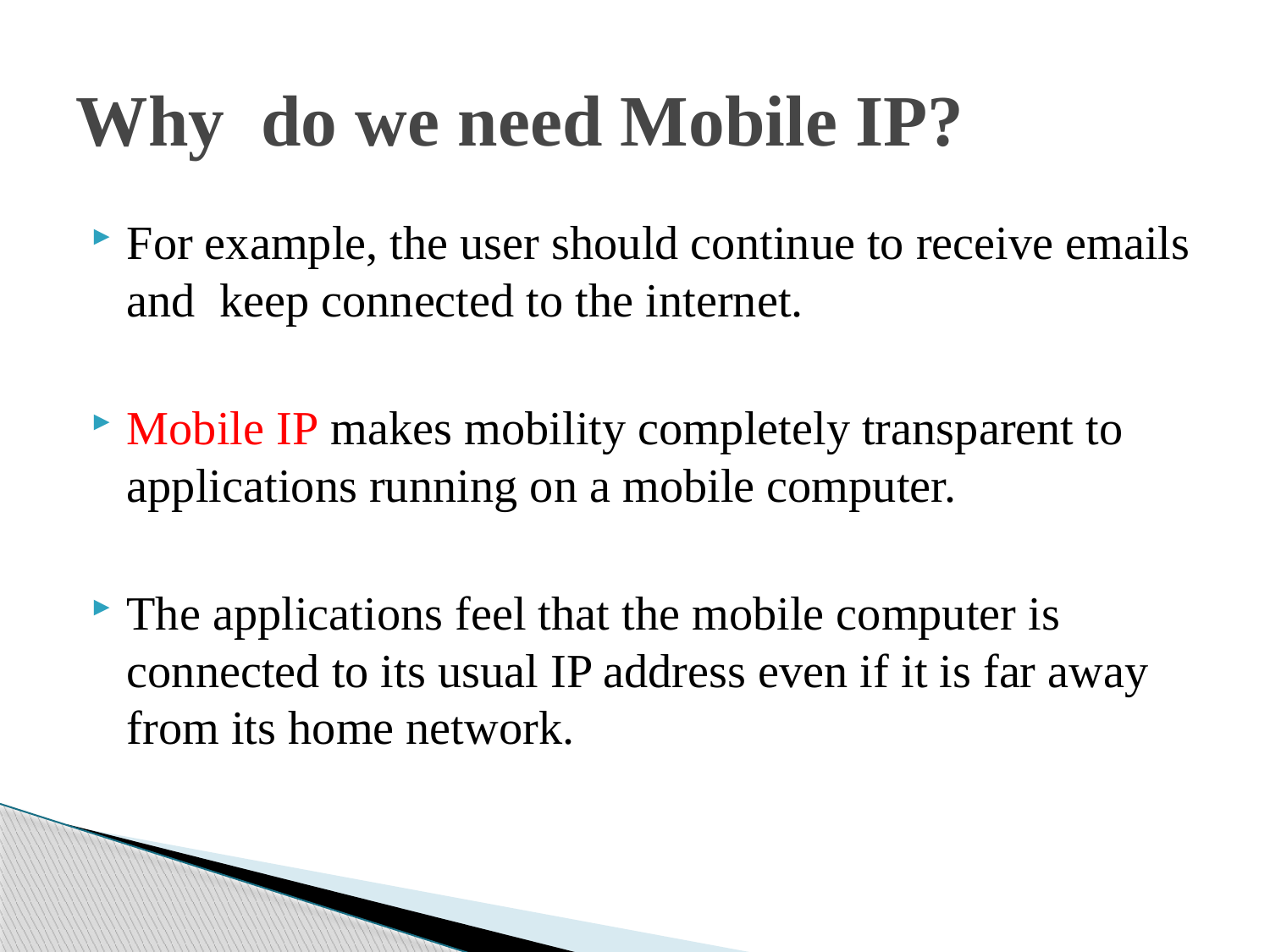

# Why  do we need Mobile IP?
For example, the user should continue to receive emails and  keep connected to the internet.

Mobile IP makes mobility completely transparent to applications running on a mobile computer.

The applications feel that the mobile computer is connected to its usual IP address even if it is far away from its home network.